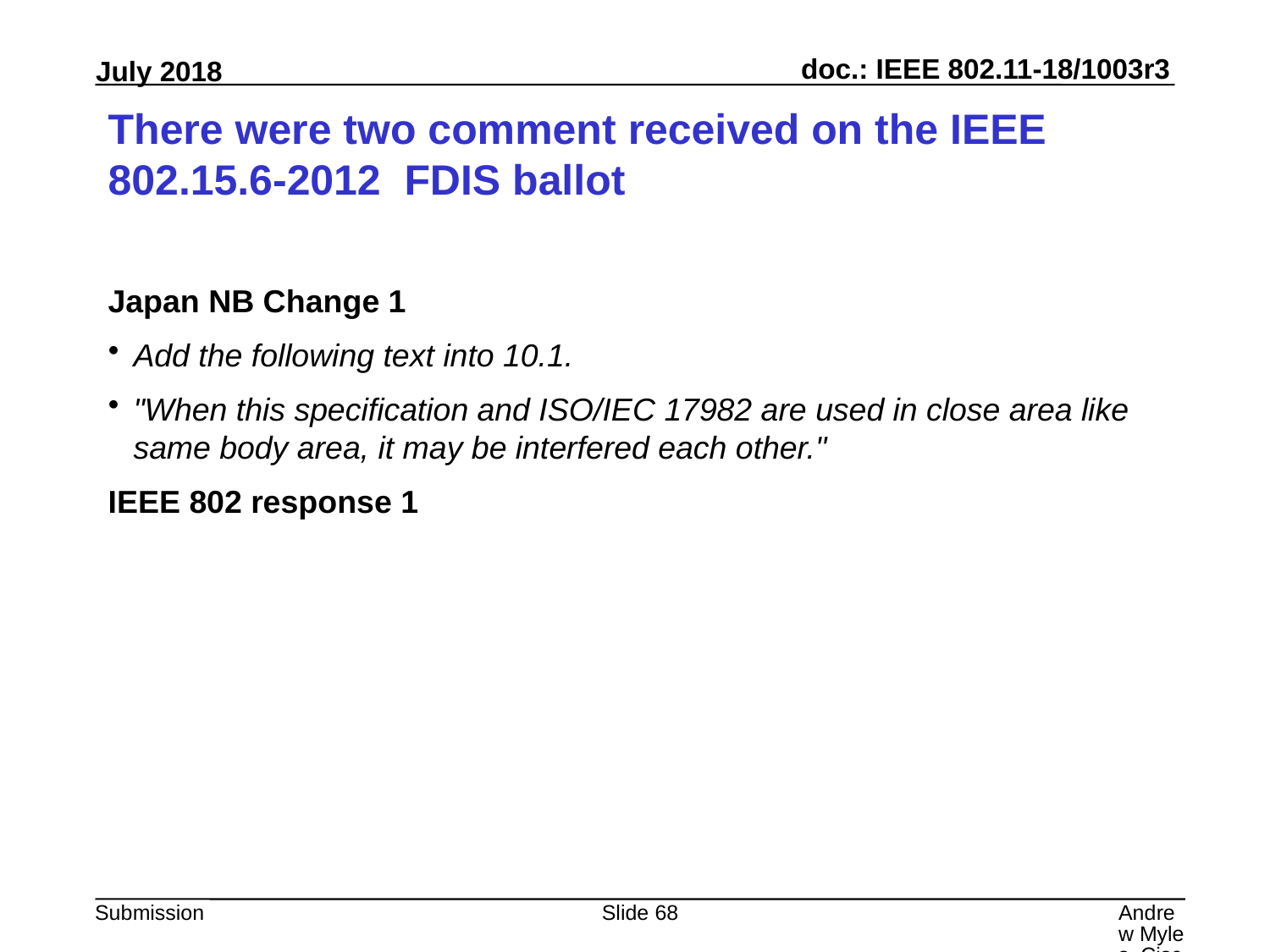

# There were two comment received on the IEEE 802.15.6-2012  FDIS ballot
Japan NB Change 1
Add the following text into 10.1.
"When this specification and ISO/IEC 17982 are used in close area like same body area, it may be interfered each other."
IEEE 802 response 1

Slide 68
Andrew Myles, Cisco